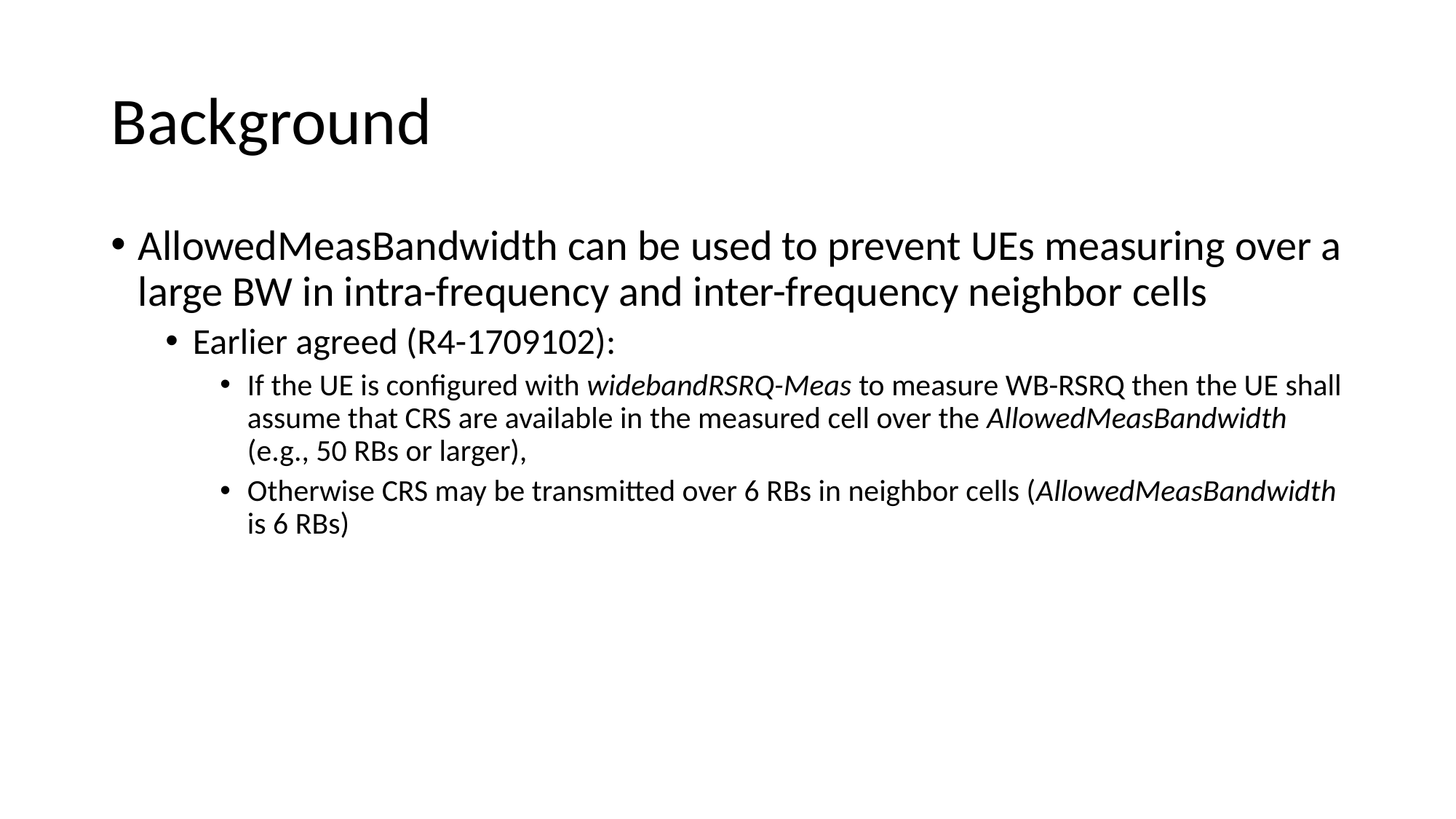

# Background
AllowedMeasBandwidth can be used to prevent UEs measuring over a large BW in intra-frequency and inter-frequency neighbor cells
Earlier agreed (R4-1709102):
If the UE is configured with widebandRSRQ-Meas to measure WB-RSRQ then the UE shall assume that CRS are available in the measured cell over the AllowedMeasBandwidth (e.g., 50 RBs or larger),
Otherwise CRS may be transmitted over 6 RBs in neighbor cells (AllowedMeasBandwidth is 6 RBs)